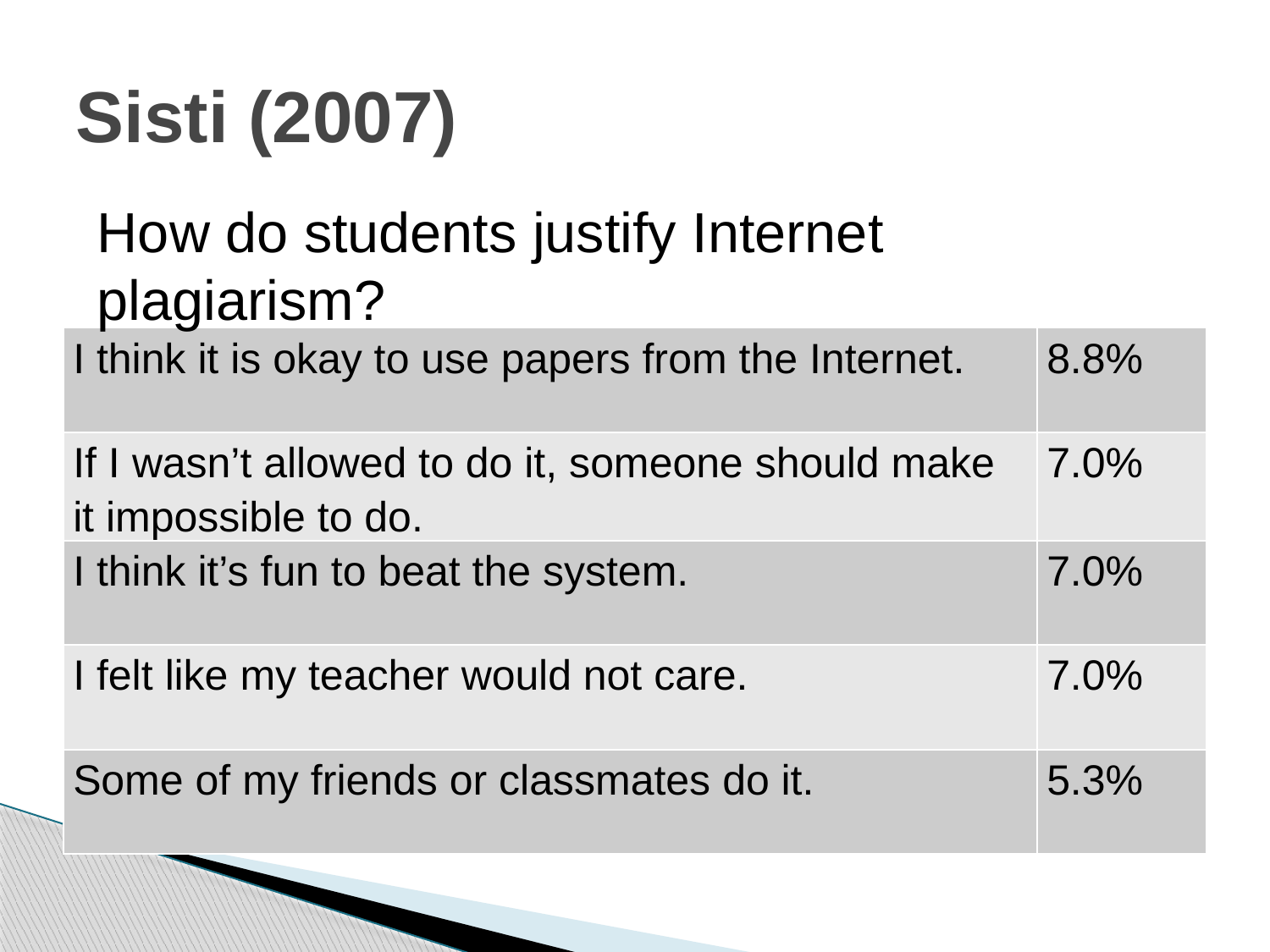

# Sisti (2007)
How do students justify Internet plagiarism?
| I think it is okay to use papers from the Internet. | 8.8% |
| --- | --- |
| If I wasn’t allowed to do it, someone should make it impossible to do. | 7.0% |
| I think it’s fun to beat the system. | 7.0% |
| I felt like my teacher would not care. | 7.0% |
| Some of my friends or classmates do it. | 5.3% |